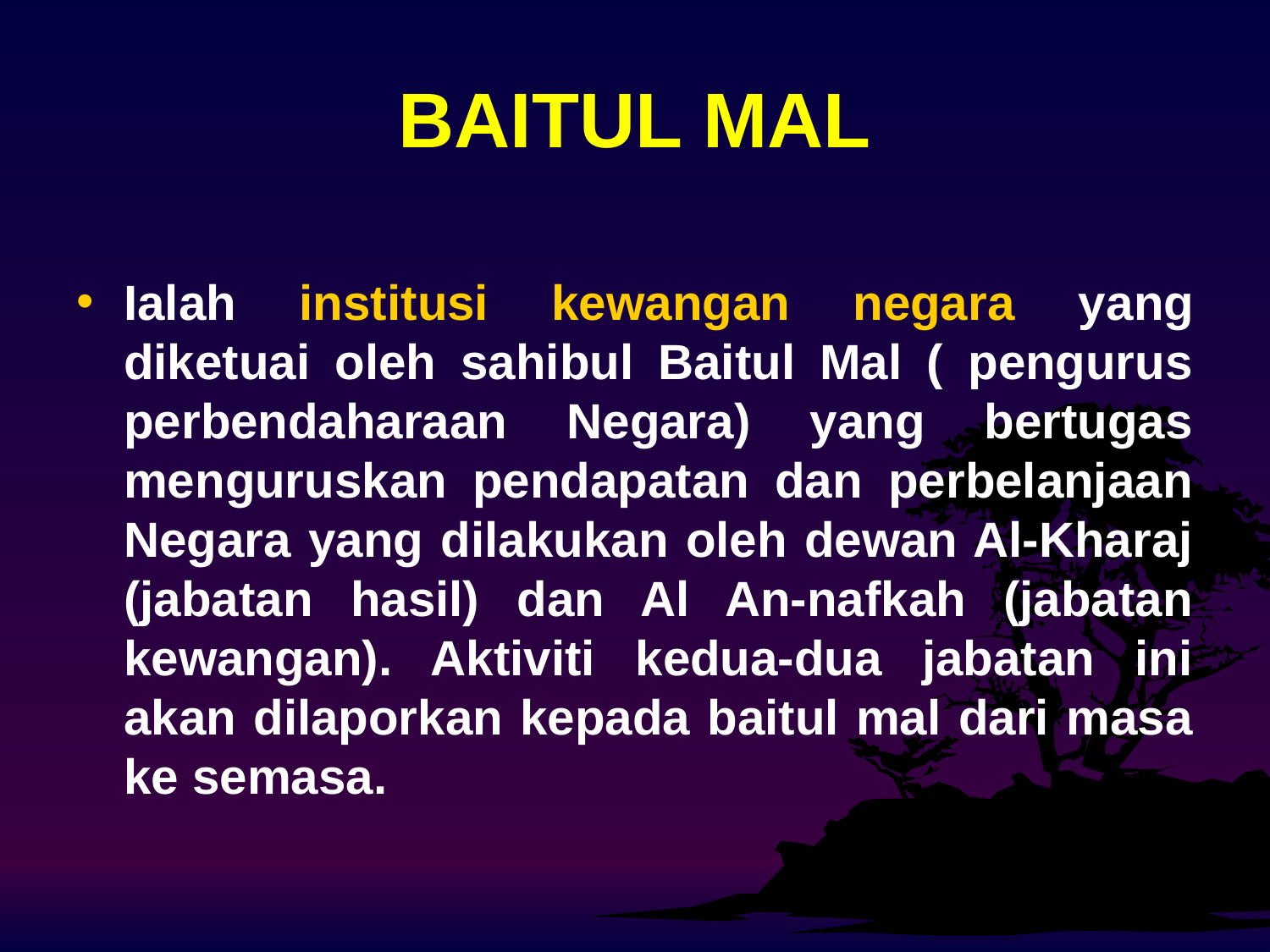

# BAITUL MAL
Ialah institusi kewangan negara yang diketuai oleh sahibul Baitul Mal ( pengurus perbendaharaan Negara) yang bertugas menguruskan pendapatan dan perbelanjaan Negara yang dilakukan oleh dewan Al-Kharaj (jabatan hasil) dan Al An-nafkah (jabatan kewangan). Aktiviti kedua-dua jabatan ini akan dilaporkan kepada baitul mal dari masa ke semasa.